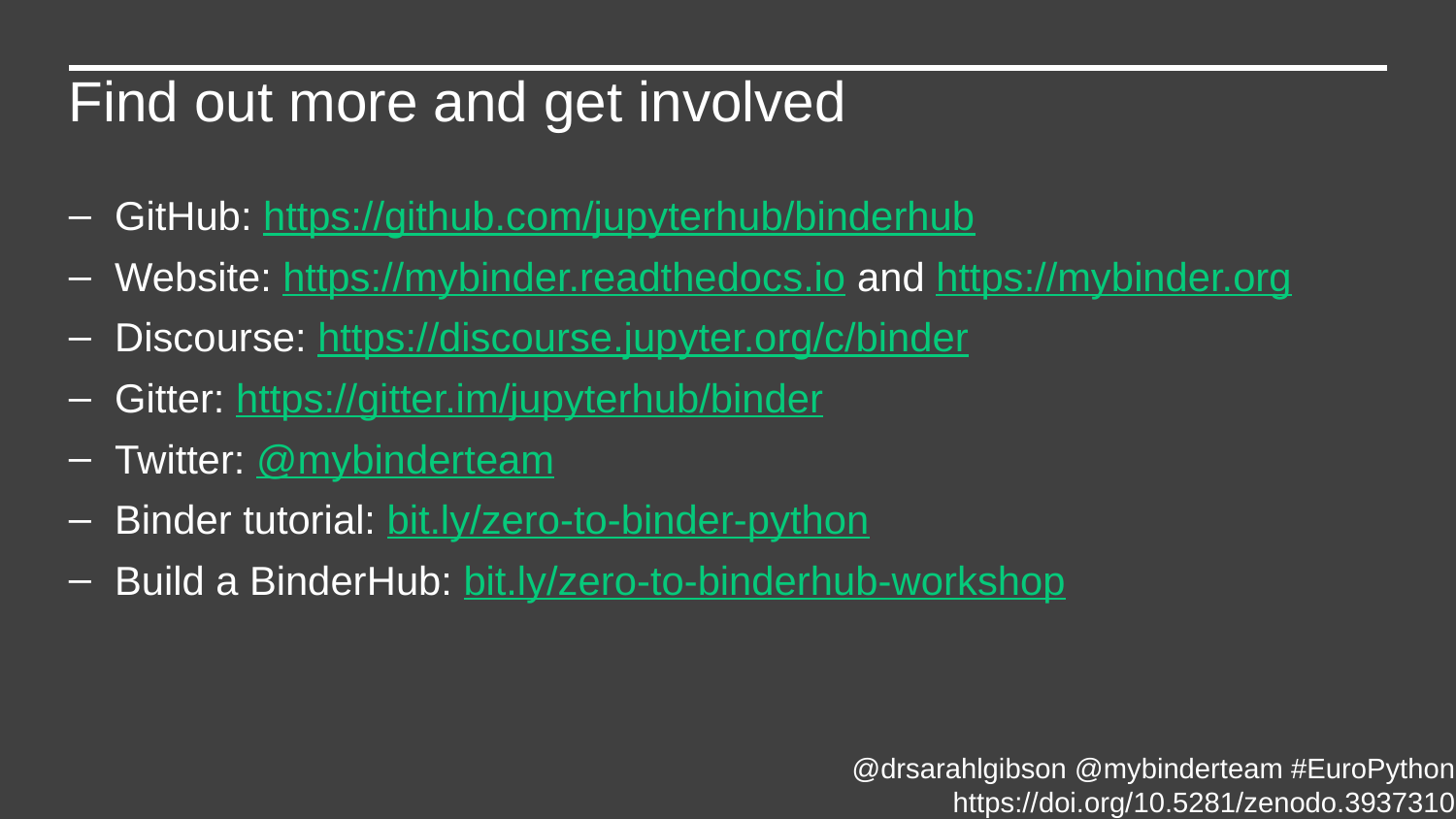

Find out more and get involved
GitHub: https://github.com/jupyterhub/binderhub
Website: https://mybinder.readthedocs.io and https://mybinder.org
Discourse: https://discourse.jupyter.org/c/binder
Gitter: https://gitter.im/jupyterhub/binder
Twitter: @mybinderteam
Binder tutorial: bit.ly/zero-to-binder-python
Build a BinderHub: bit.ly/zero-to-binderhub-workshop
@drsarahlgibson @mybinderteam #EuroPython
https://doi.org/10.5281/zenodo.3937310